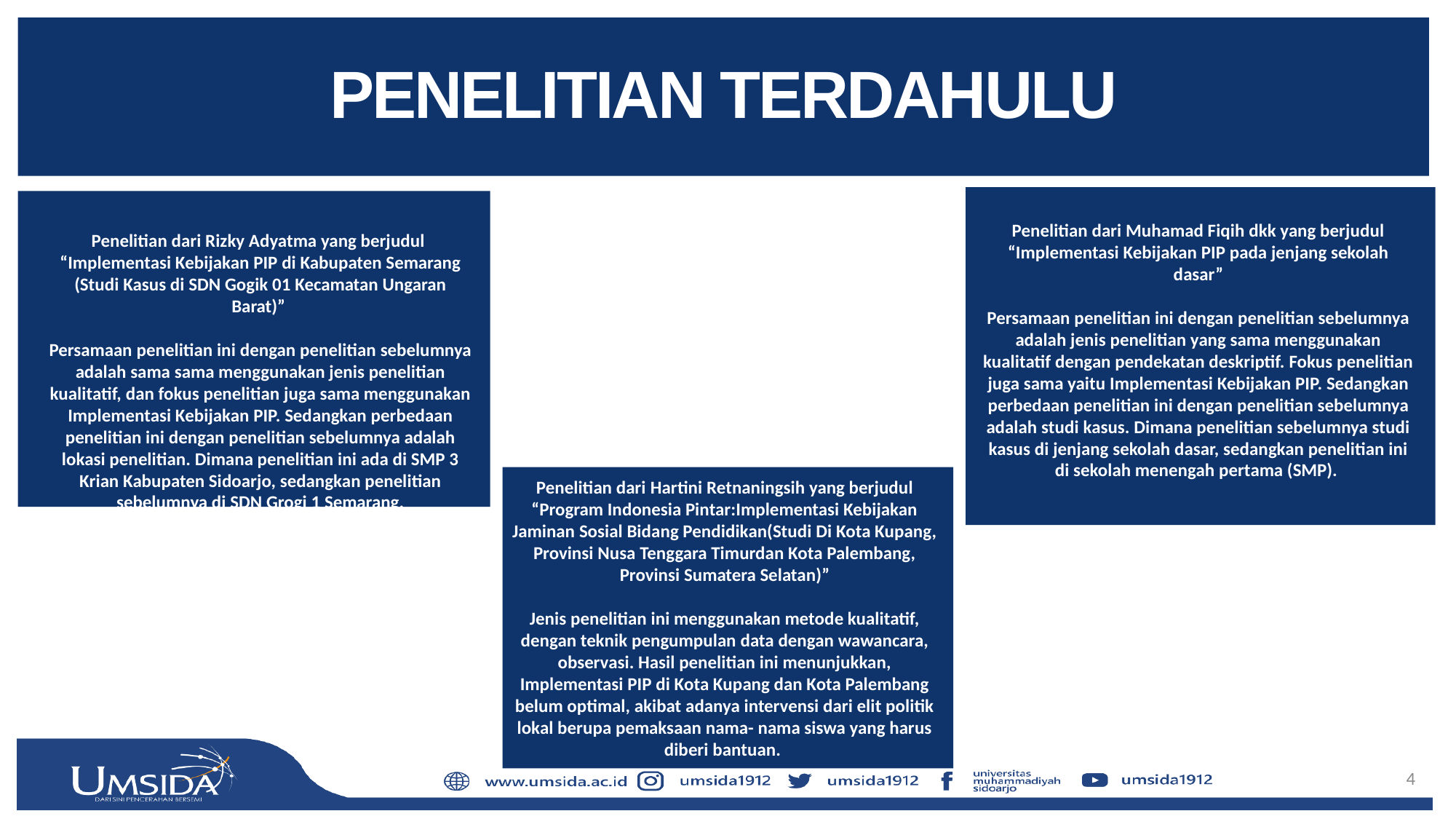

# PENELITIAN TERDAHULU

Penelitian dari Rizky Adyatma yang berjudul
“Implementasi Kebijakan PIP di Kabupaten Semarang (Studi Kasus di SDN Gogik 01 Kecamatan Ungaran Barat)”

Persamaan penelitian ini dengan penelitian sebelumnya adalah sama sama menggunakan jenis penelitian kualitatif, dan fokus penelitian juga sama menggunakan Implementasi Kebijakan PIP. Sedangkan perbedaan penelitian ini dengan penelitian sebelumnya adalah lokasi penelitian. Dimana penelitian ini ada di SMP 3 Krian Kabupaten Sidoarjo, sedangkan penelitian sebelumnya di SDN Grogi 1 Semarang.
Penelitian dari Muhamad Fiqih dkk yang berjudul “Implementasi Kebijakan PIP pada jenjang sekolah dasar”

Persamaan penelitian ini dengan penelitian sebelumnya adalah jenis penelitian yang sama menggunakan kualitatif dengan pendekatan deskriptif. Fokus penelitian juga sama yaitu Implementasi Kebijakan PIP. Sedangkan perbedaan penelitian ini dengan penelitian sebelumnya adalah studi kasus. Dimana penelitian sebelumnya studi kasus di jenjang sekolah dasar, sedangkan penelitian ini di sekolah menengah pertama (SMP).

Penelitian dari Hartini Retnaningsih yang berjudul “Program Indonesia Pintar:Implementasi Kebijakan Jaminan Sosial Bidang Pendidikan(Studi Di Kota Kupang, Provinsi Nusa Tenggara Timurdan Kota Palembang, Provinsi Sumatera Selatan)”

Jenis penelitian ini menggunakan metode kualitatif, dengan teknik pengumpulan data dengan wawancara, observasi. Hasil penelitian ini menunjukkan, Implementasi PIP di Kota Kupang dan Kota Palembang belum optimal, akibat adanya intervensi dari elit politik lokal berupa pemaksaan nama- nama siswa yang harus diberi bantuan.